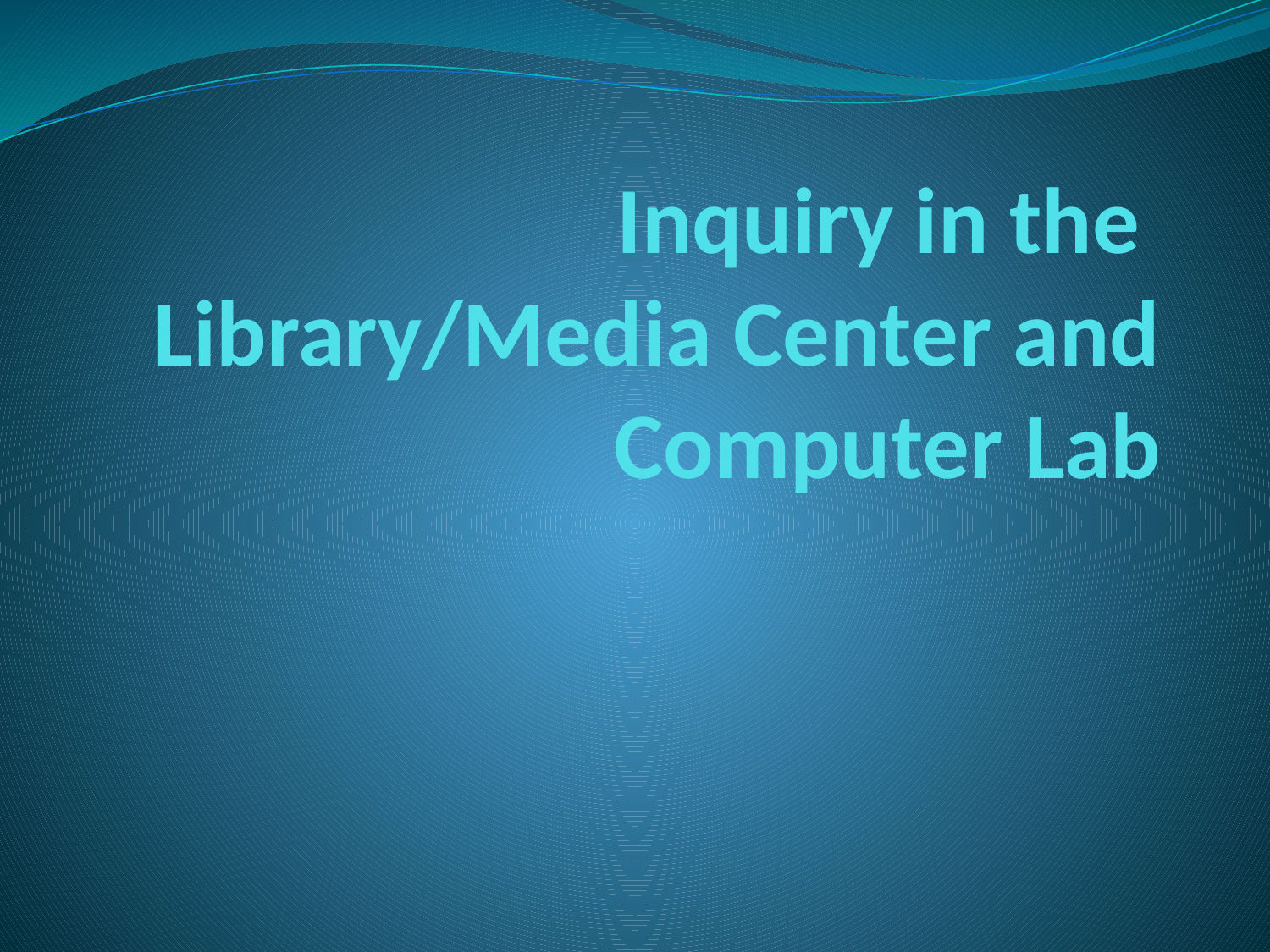

# Inquiry in the Library/Media Center and Computer Lab